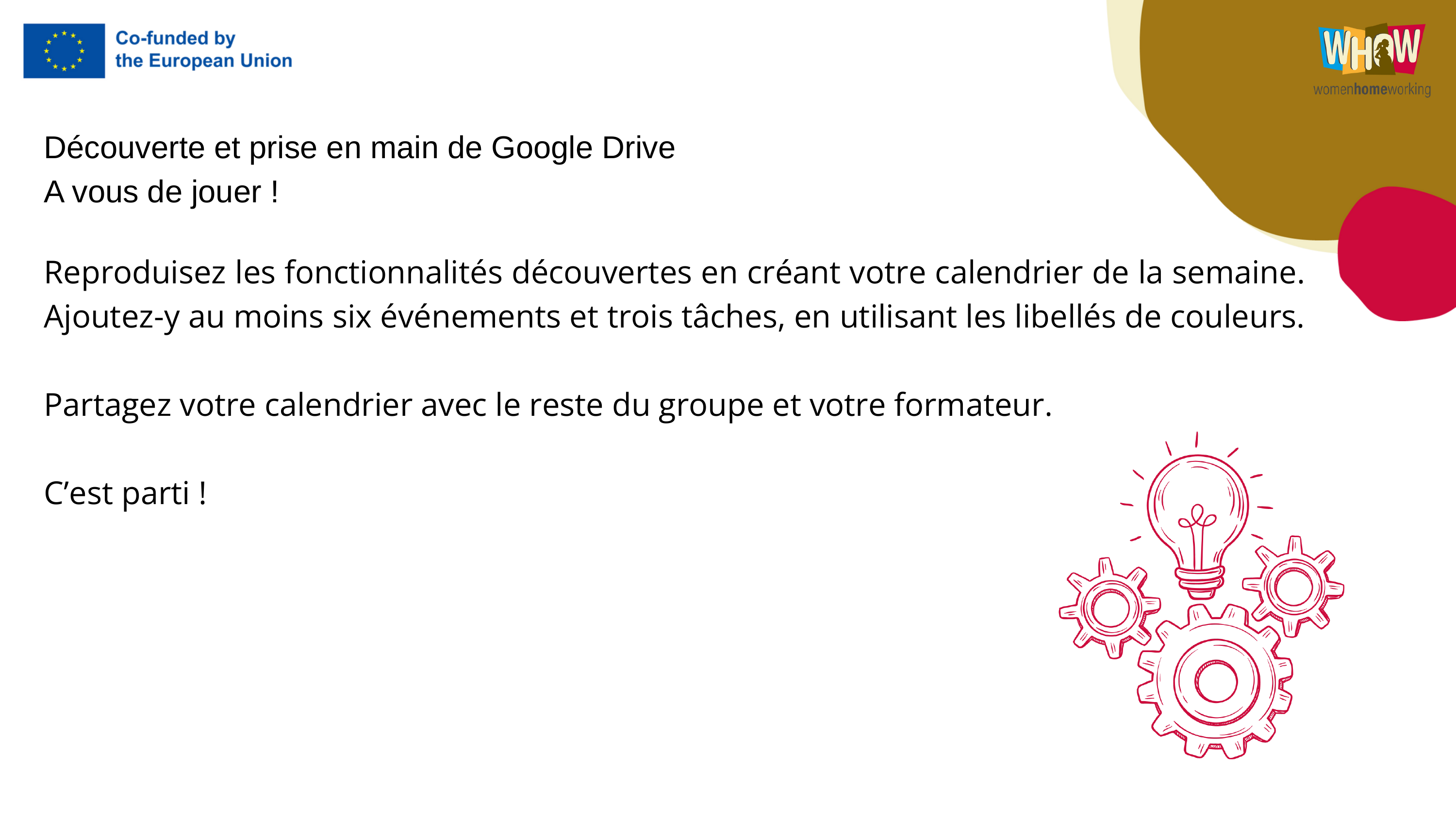

Découverte et prise en main de Google Drive
A vous de jouer !
Reproduisez les fonctionnalités découvertes en créant votre calendrier de la semaine. Ajoutez-y au moins six événements et trois tâches, en utilisant les libellés de couleurs.

Partagez votre calendrier avec le reste du groupe et votre formateur.

C’est parti !